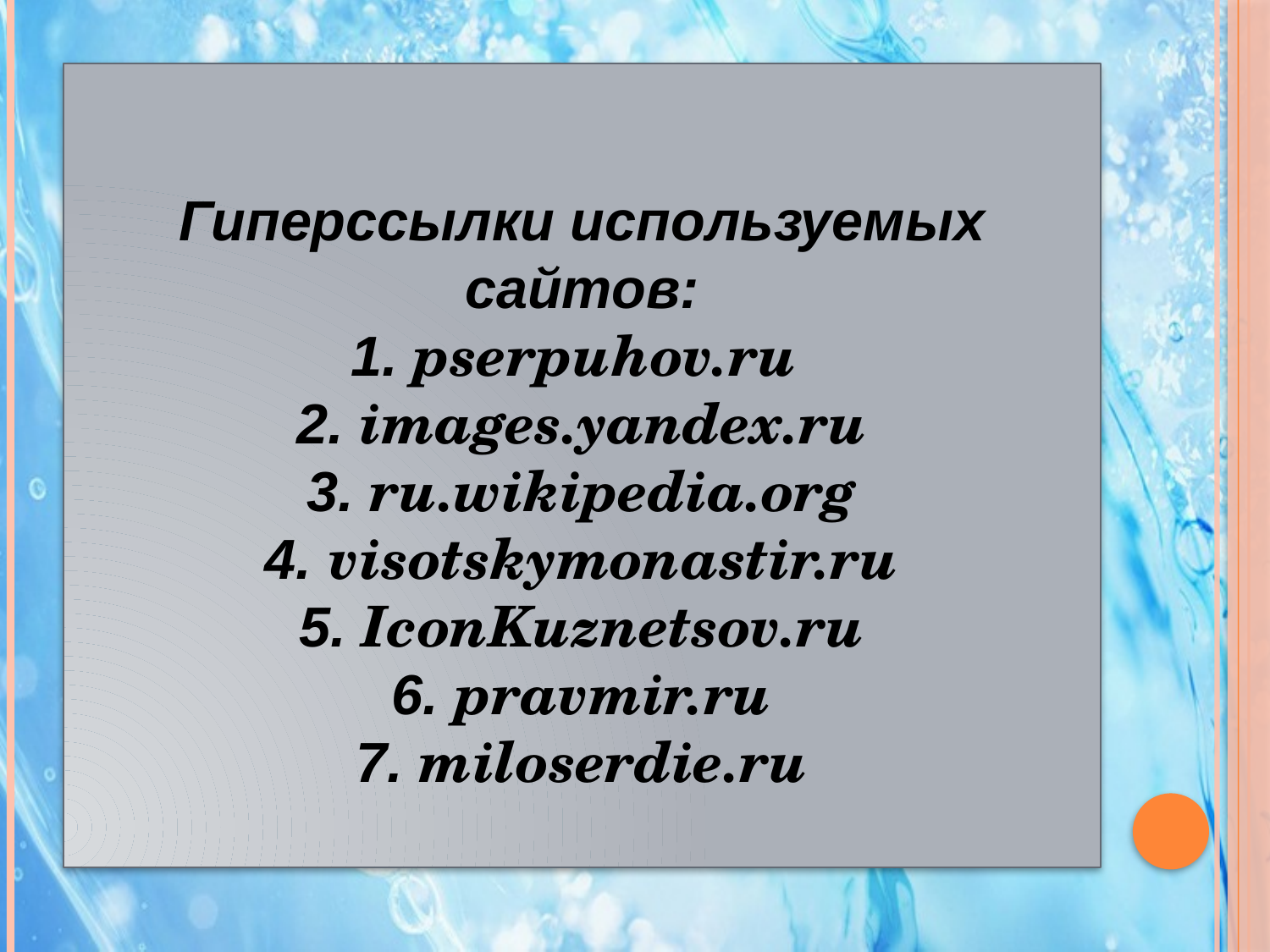

# Гиперссылки используемых сайтов: 1. pserpuhov.ru 2. images.yandex.ru 3. ru.wikipedia.org 4. visotskymonastir.ru 5. IconKuznetsov.ru 6. pravmir.ru 7. miloserdie.ru